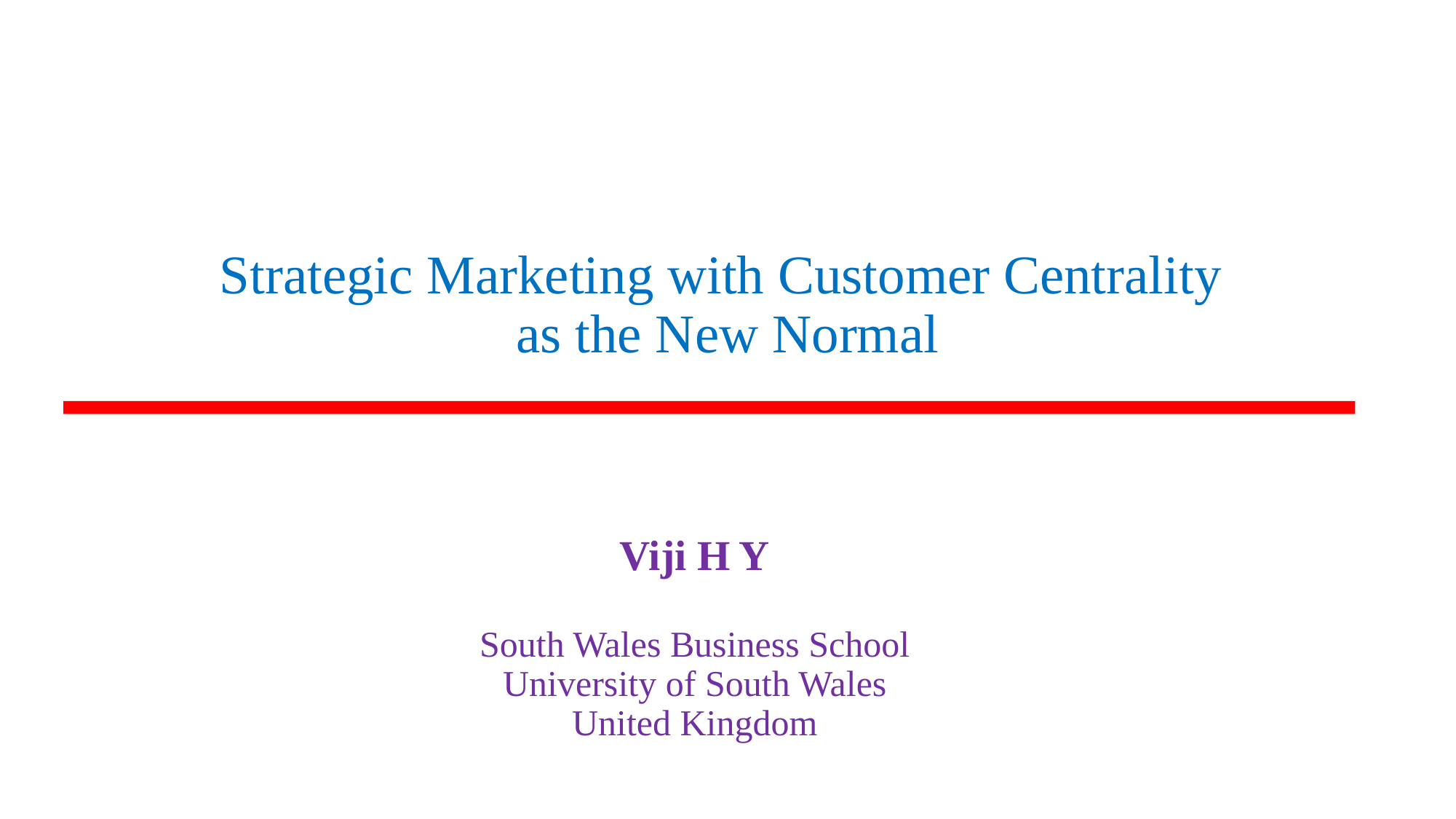

# Strategic Marketing with Customer Centrality as the New Normal

Viji H Y

South Wales Business School
University of South Wales
United Kingdom